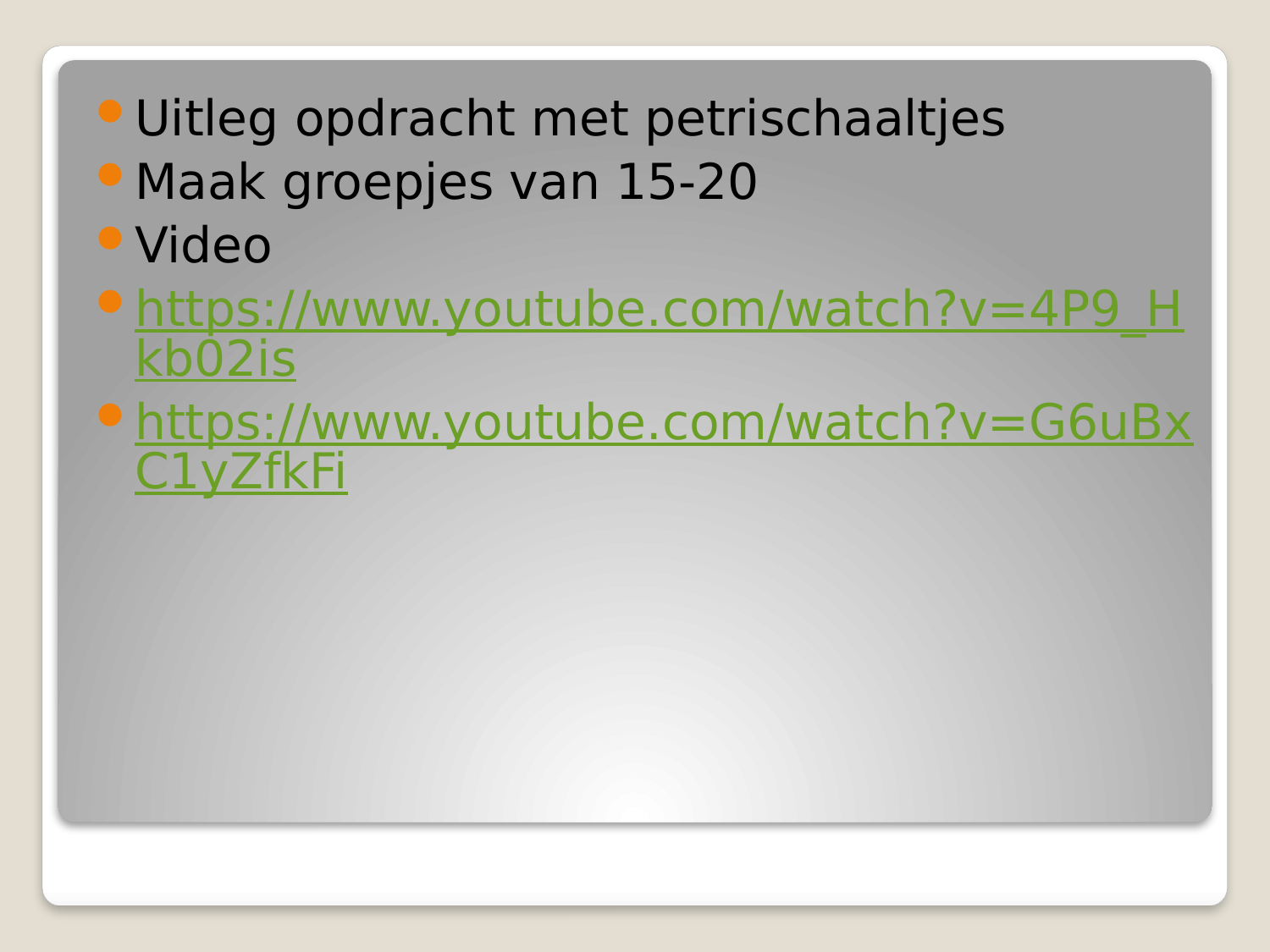

Uitleg opdracht met petrischaaltjes
Maak groepjes van 15-20
Video
https://www.youtube.com/watch?v=4P9_Hkb02is
https://www.youtube.com/watch?v=G6uBxC1yZfkFi

#